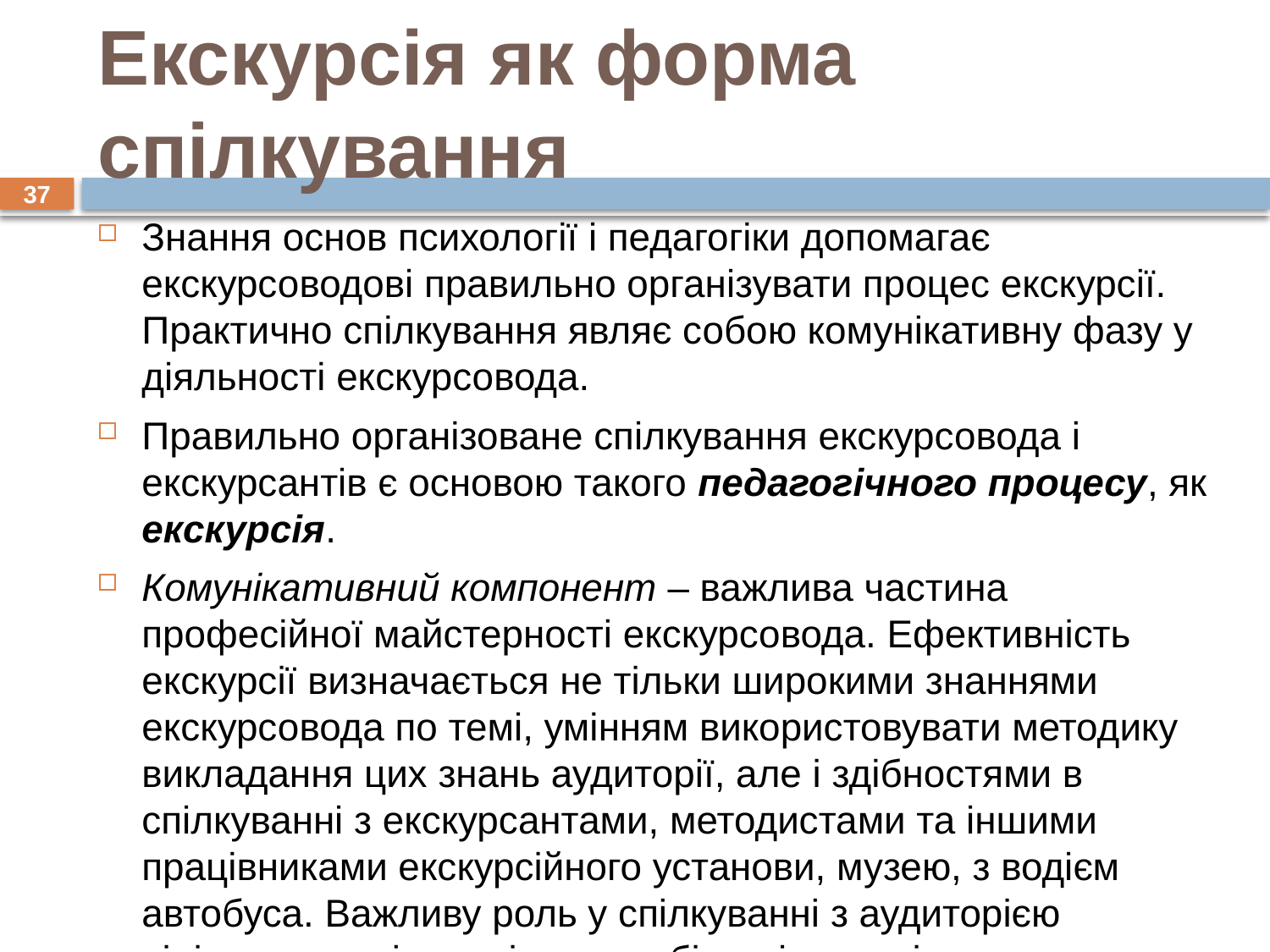

# Екскурсія як форма спілкування
37
Знання основ психології і педагогіки допомагає екскурсоводові правильно організувати процес екскурсії. Практично спілкування являє собою комунікативну фазу у діяльності екскурсовода.
Правильно організоване спілкування екскурсовода і екскурсантів є основою такого педагогічного процесу, як екскурсія.
Комунікативний компонент – важлива частина професійної майстерності екскурсовода. Ефективність екскурсії визначається не тільки широкими знаннями екскурсовода по темі, умінням використовувати методику викладання цих знань аудиторії, але і здібностями в спілкуванні з екскурсантами, методистами та іншими працівниками екскурсійного установи, музею, з водієм автобуса. Важливу роль у спілкуванні з аудиторією відіграють такі якості, як запобігливість, вміння вести нормальний діалог.